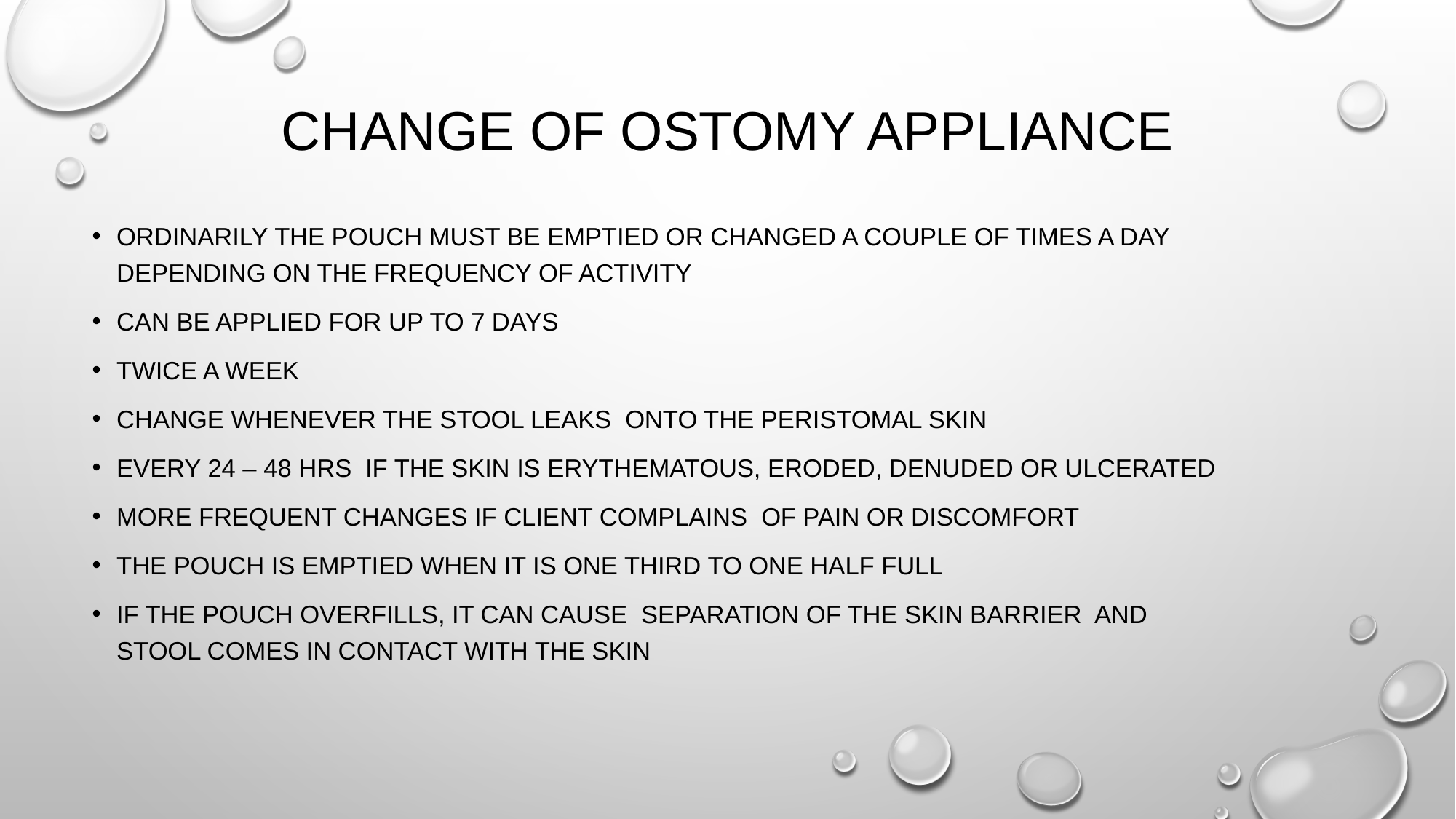

# CHANGE OF OSTOMY appliance
Ordinarily the pouch must be emptied or changed a couple of times a day depending on the frequency of activity
Can be applied for up to 7 days
Twice a week
Change whenever the stool leaks  onto the peristomal skin
Every 24 – 48 hrs  if the skin is erythematous, eroded, denuded or ulcerated
More frequent changes if client complains  of pain or discomfort
The pouch is emptied when it is one third to one half full
If the pouch overfills, it can cause  separation of the skin barrier  and stool comes in contact with the skin